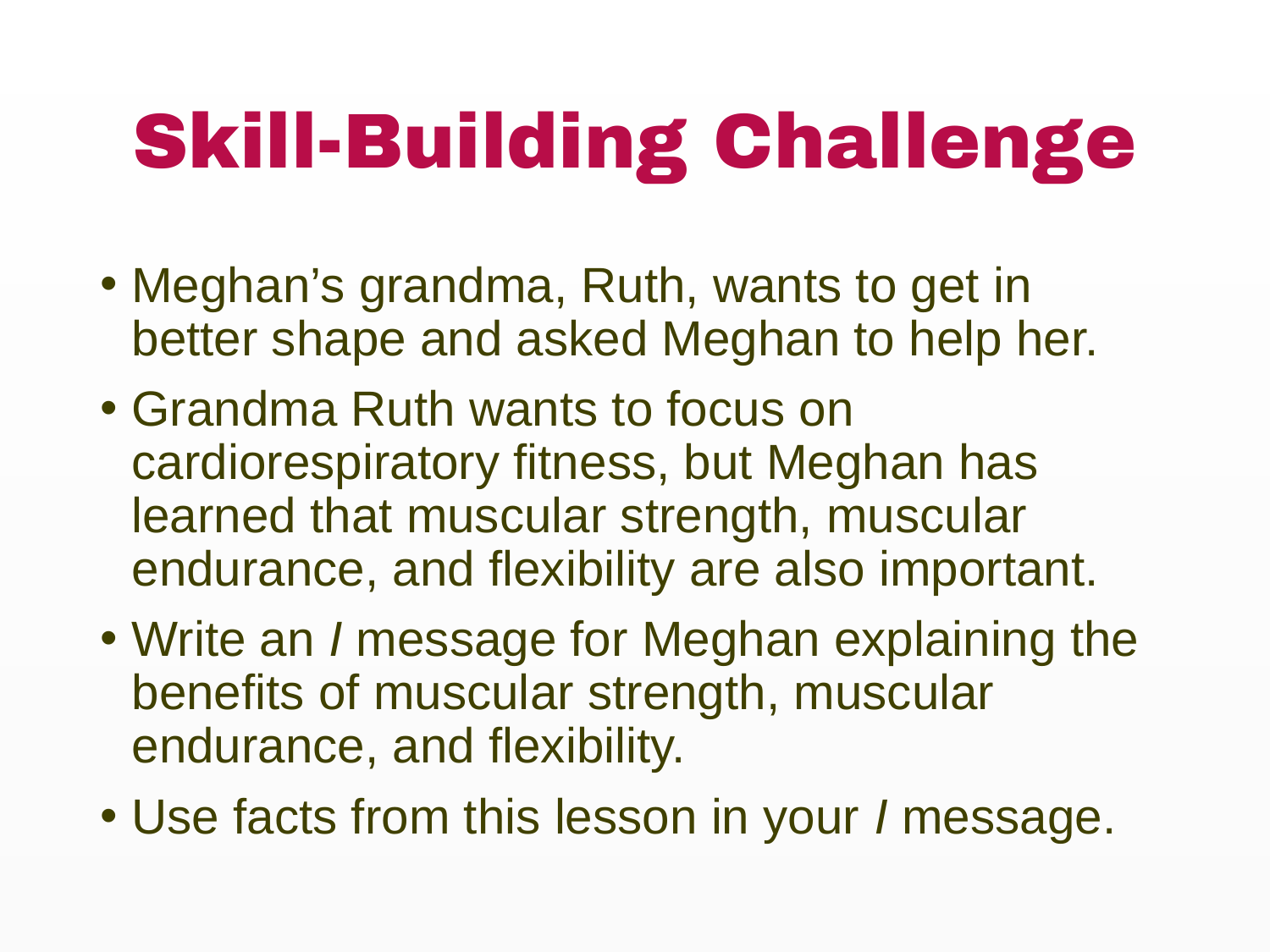

# Skill-Building Challenge
Meghan’s grandma, Ruth, wants to get in better shape and asked Meghan to help her.
Grandma Ruth wants to focus on cardiorespiratory fitness, but Meghan has learned that muscular strength, muscular endurance, and flexibility are also important.
Write an I message for Meghan explaining the benefits of muscular strength, muscular endurance, and flexibility.
Use facts from this lesson in your I message.